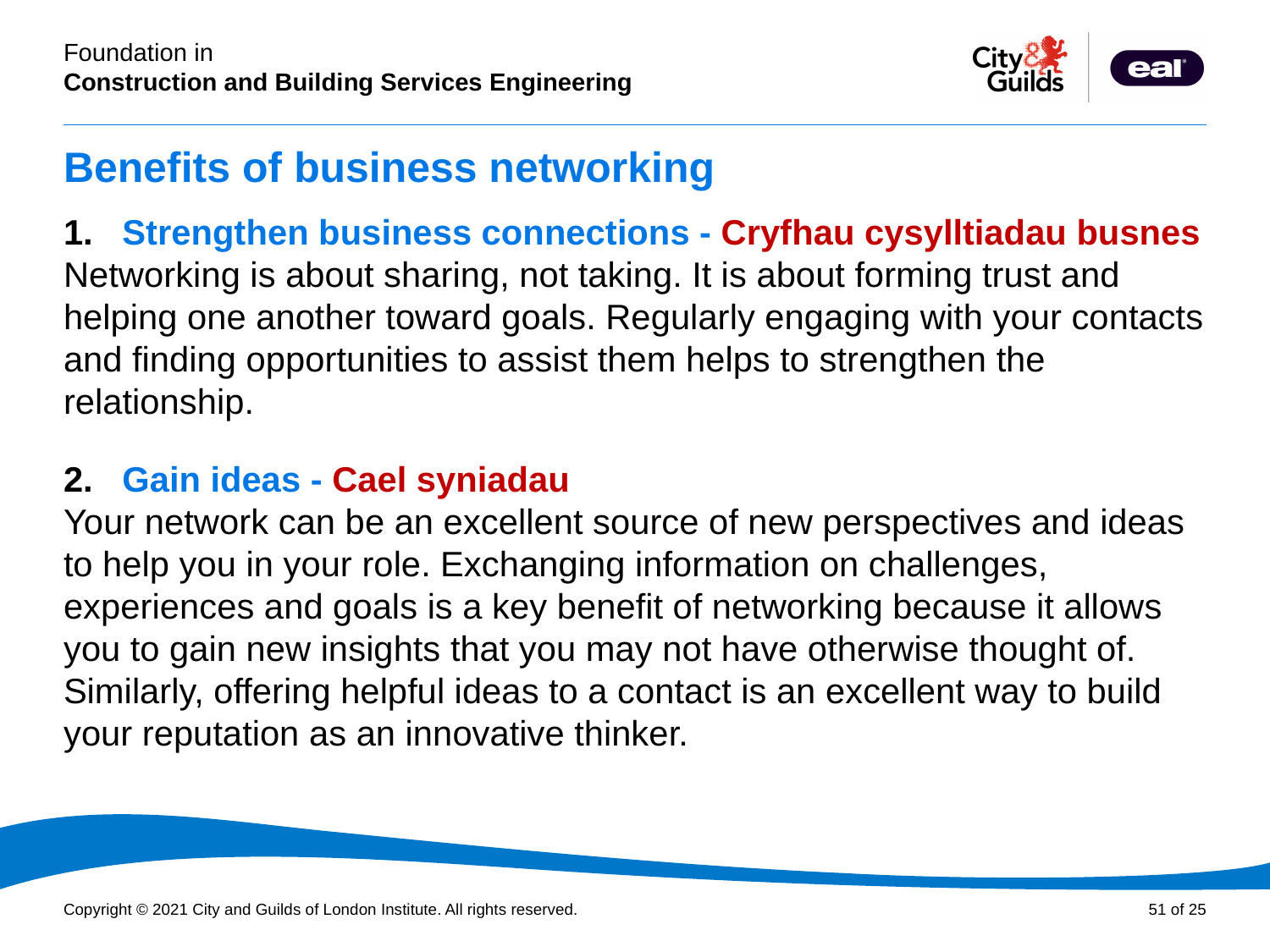

# Benefits of business networking
1.   Strengthen business connections - Cryfhau cysylltiadau busnes
Networking is about sharing, not taking. It is about forming trust and helping one another toward goals. Regularly engaging with your contacts and finding opportunities to assist them helps to strengthen the relationship.
2.   Gain ideas - Cael syniadau
Your network can be an excellent source of new perspectives and ideas to help you in your role. Exchanging information on challenges, experiences and goals is a key benefit of networking because it allows you to gain new insights that you may not have otherwise thought of. Similarly, offering helpful ideas to a contact is an excellent way to build your reputation as an innovative thinker.